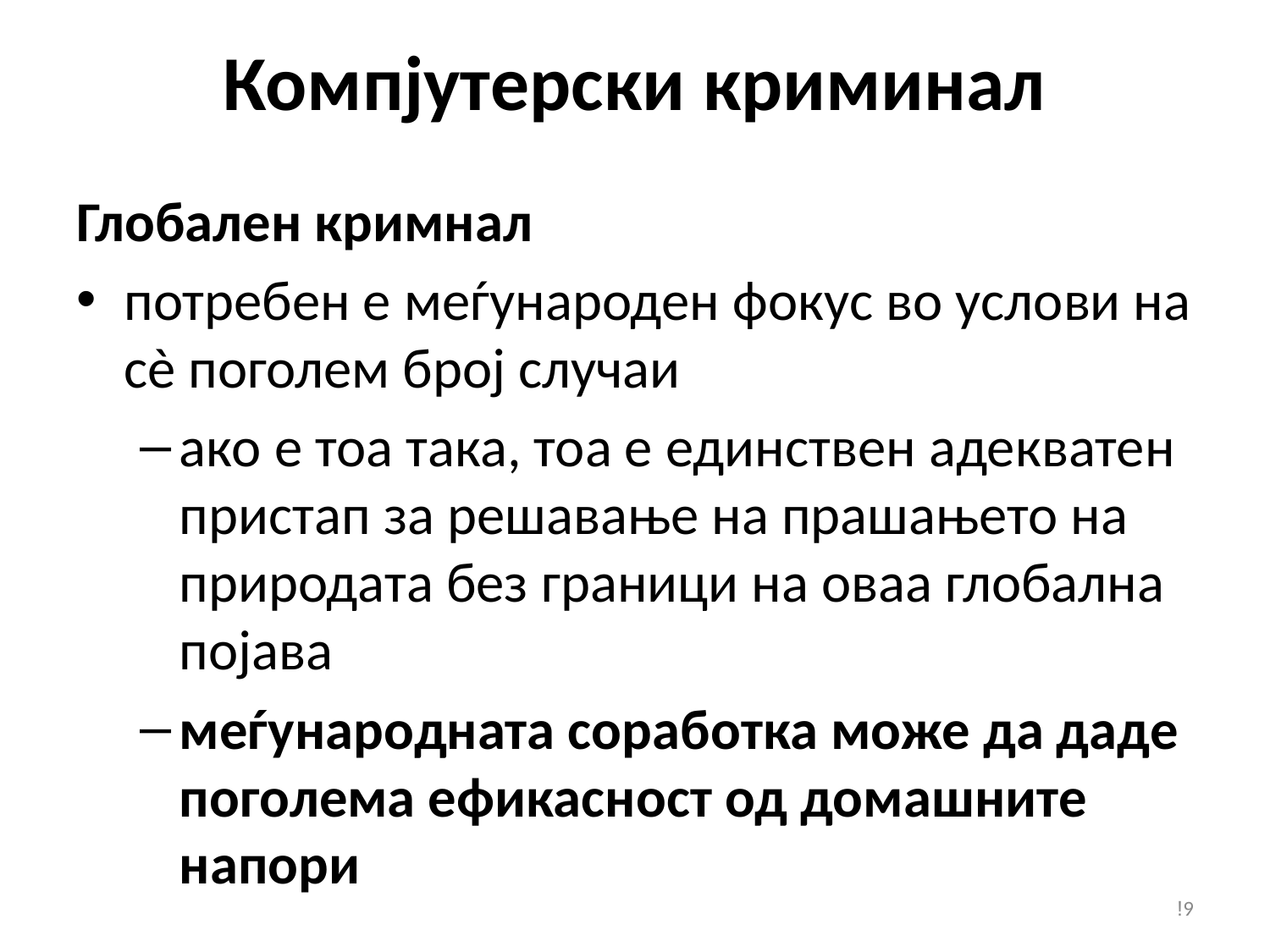

# Компјутерски криминал
Глобален кримнал
потребен е меѓународен фокус во услови на сè поголем број случаи
ако е тоа така, тоа е единствен адекватен пристап за решавање на прашањето на природата без граници на оваа глобална појава
меѓународната соработка може да даде поголема ефикасност од домашните напори
!9